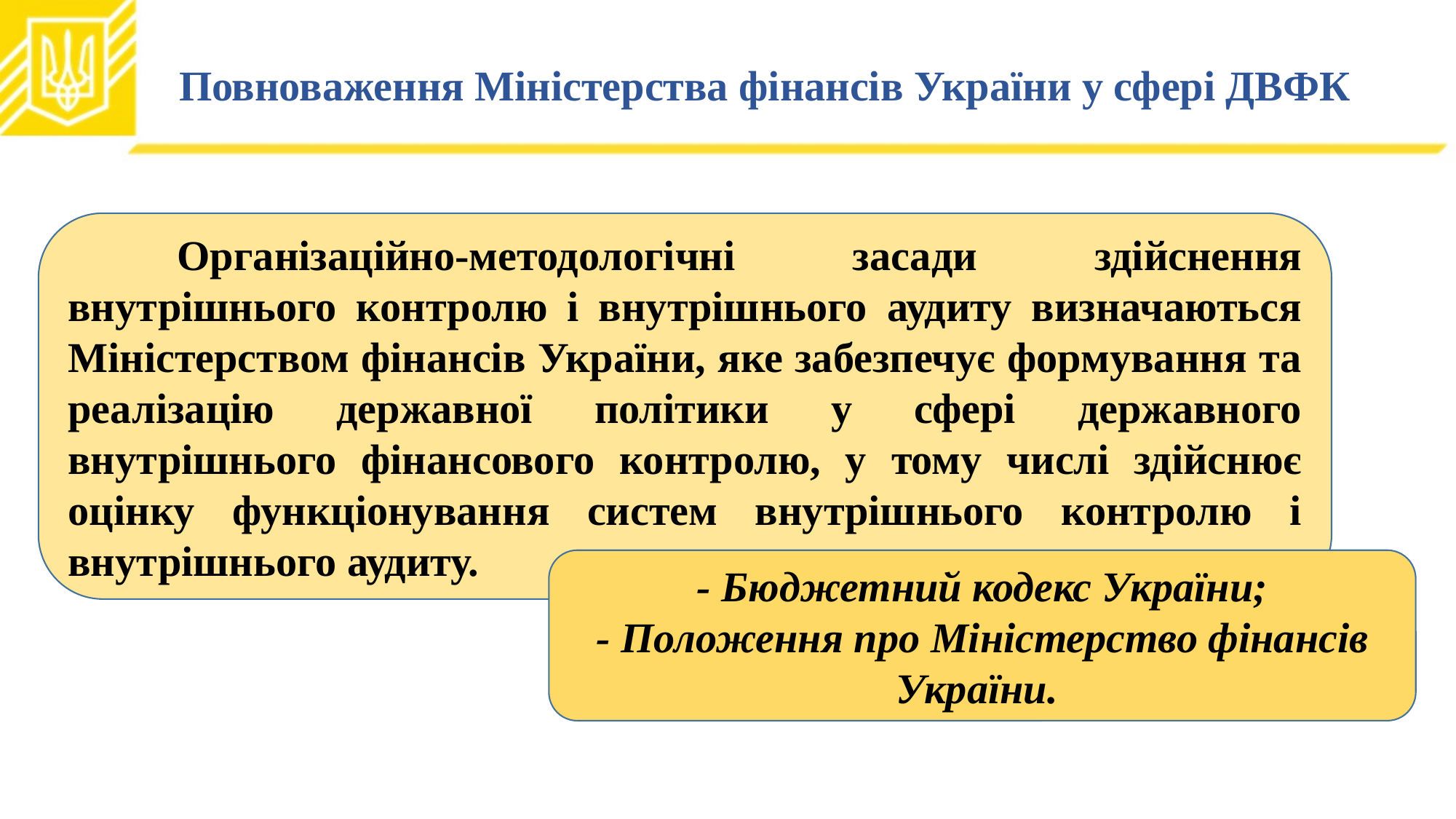

# Повноваження Міністерства фінансів України у сфері ДВФК
	Організаційно-методологічні засади здійснення внутрішнього контролю і внутрішнього аудиту визначаються Міністерством фінансів України, яке забезпечує формування та реалізацію державної політики у сфері державного внутрішнього фінансового контролю, у тому числі здійснює оцінку функціонування систем внутрішнього контролю і внутрішнього аудиту.

- Бюджетний кодекс України;
- Положення про Міністерство фінансів України.